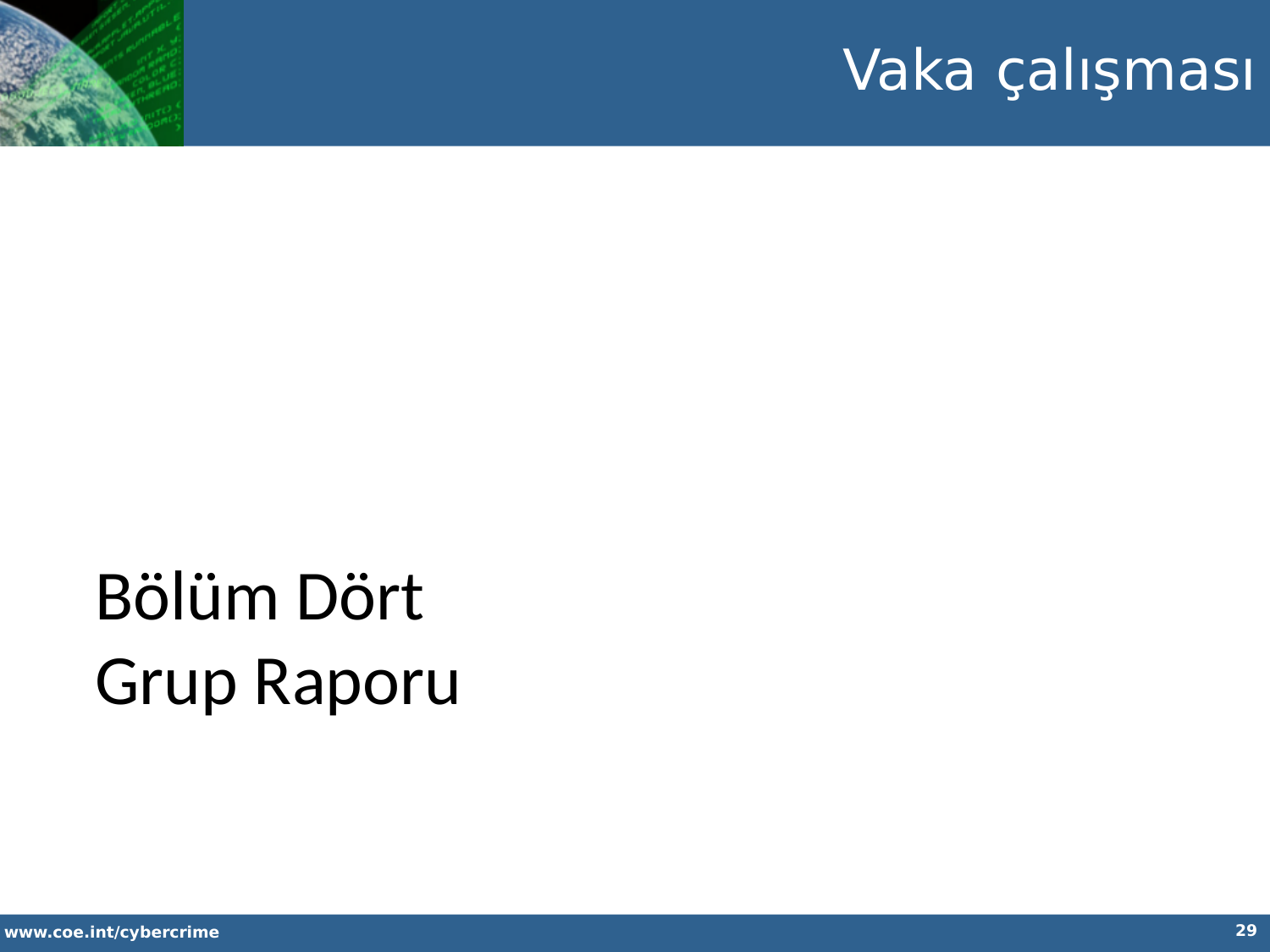

Vaka çalışması
Bölüm Dört
Grup Raporu
29